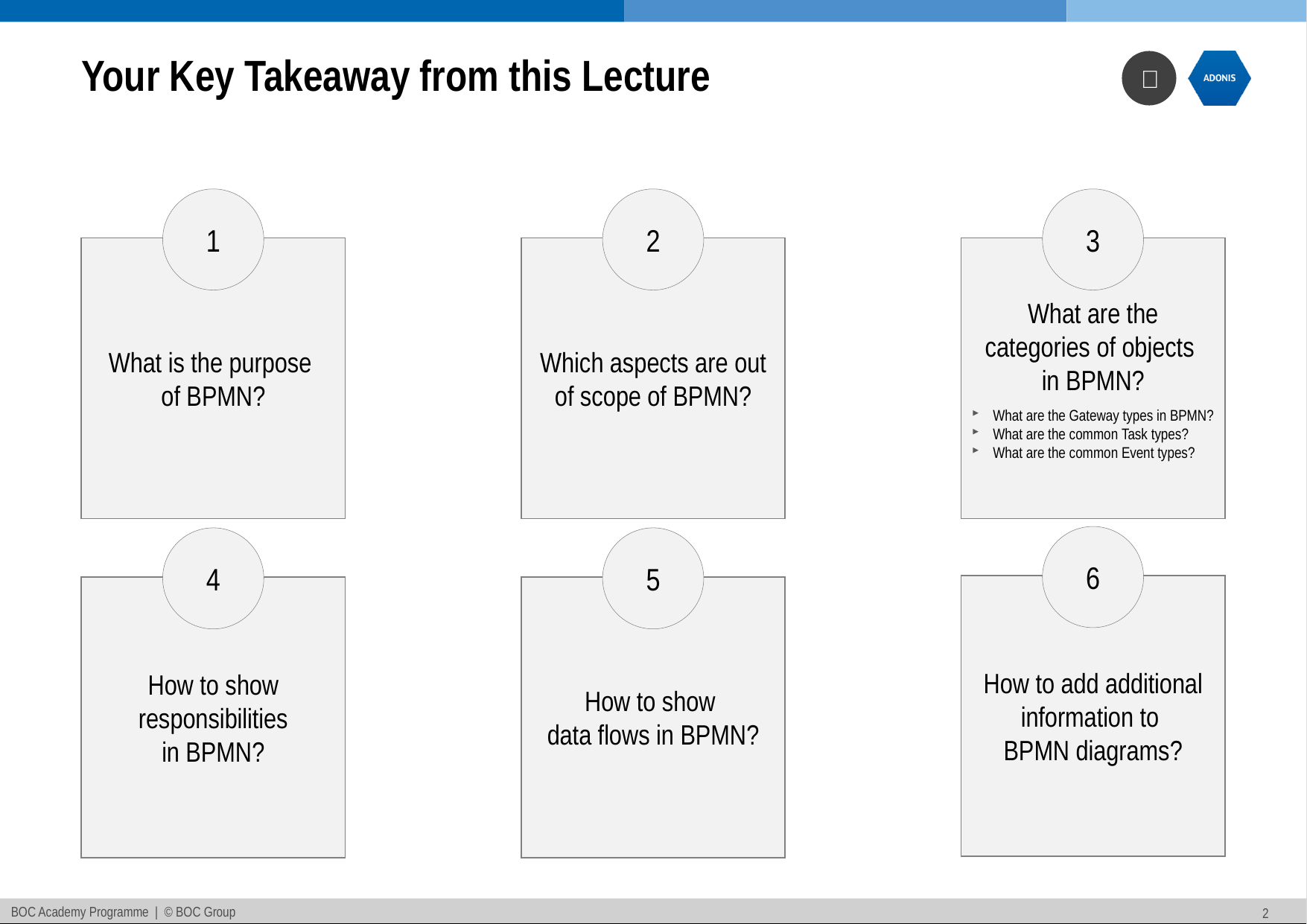

# Your Key Takeaway from this Lecture
1
What is the purpose
of BPMN?
2
Which aspects are out of scope of BPMN?
3
What are the categories of objects
in BPMN?

What are the Gateway types in BPMN?
What are the common Task types?
What are the common Event types?
6
How to add additional information to
BPMN diagrams?
4
How to show responsibilities
in BPMN?
5
How to show
data flows in BPMN?